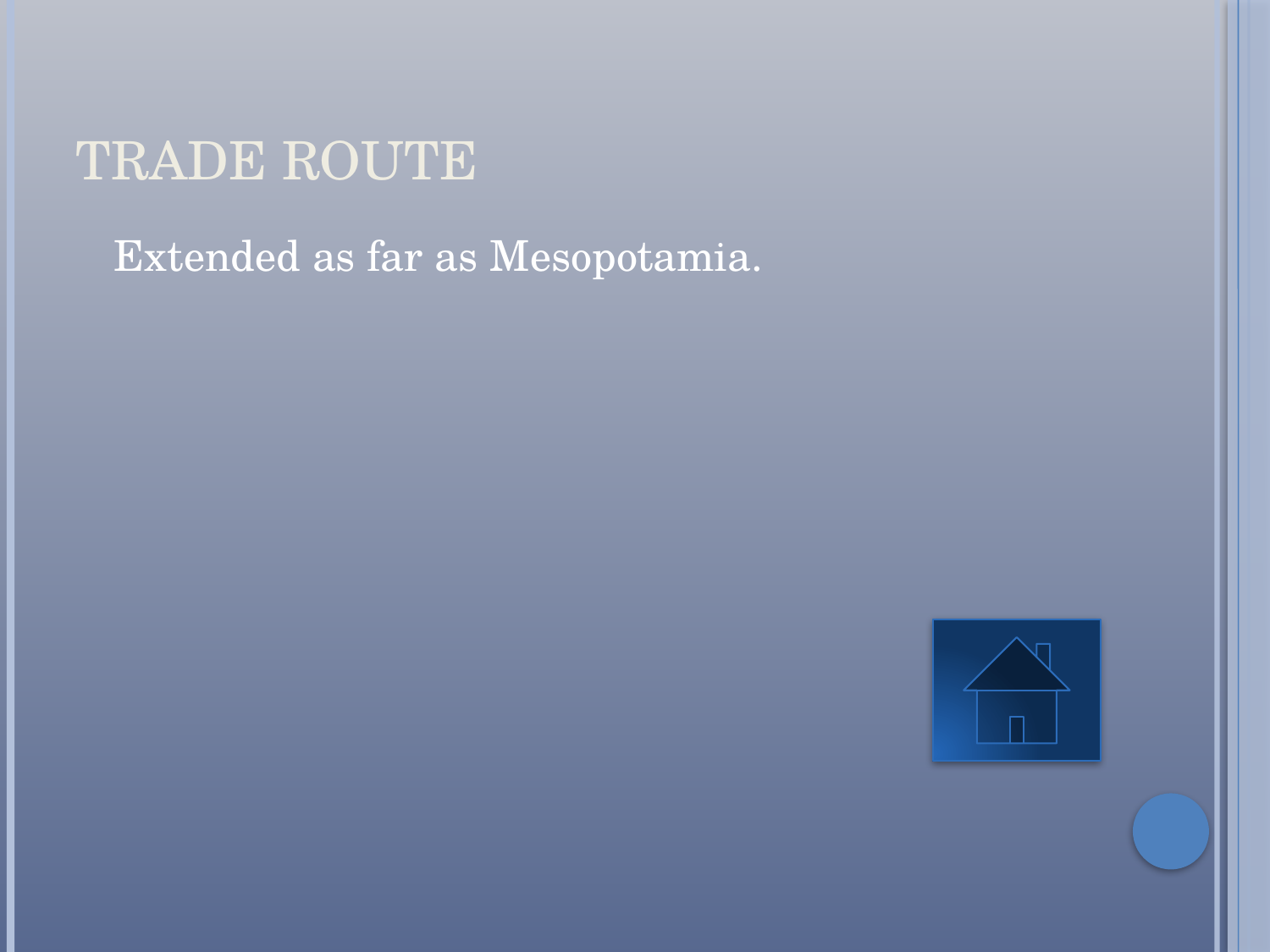

# Trade Route
	Extended as far as Mesopotamia.